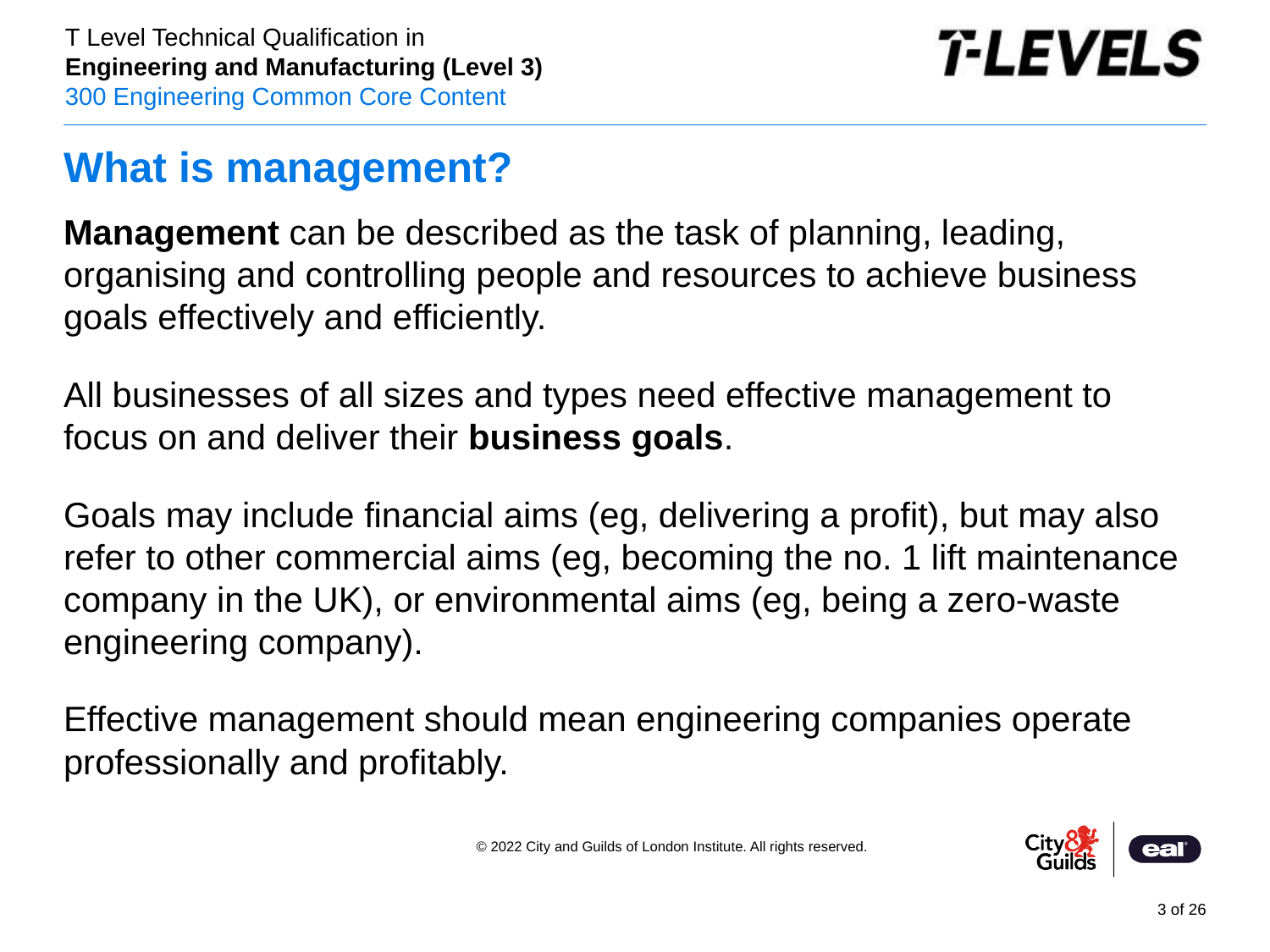

# What is management?
Management can be described as the task of planning, leading, organising and controlling people and resources to achieve business goals effectively and efficiently.
All businesses of all sizes and types need effective management to focus on and deliver their business goals.
Goals may include financial aims (eg, delivering a profit), but may also refer to other commercial aims (eg, becoming the no. 1 lift maintenance company in the UK), or environmental aims (eg, being a zero-waste engineering company).
Effective management should mean engineering companies operate professionally and profitably.